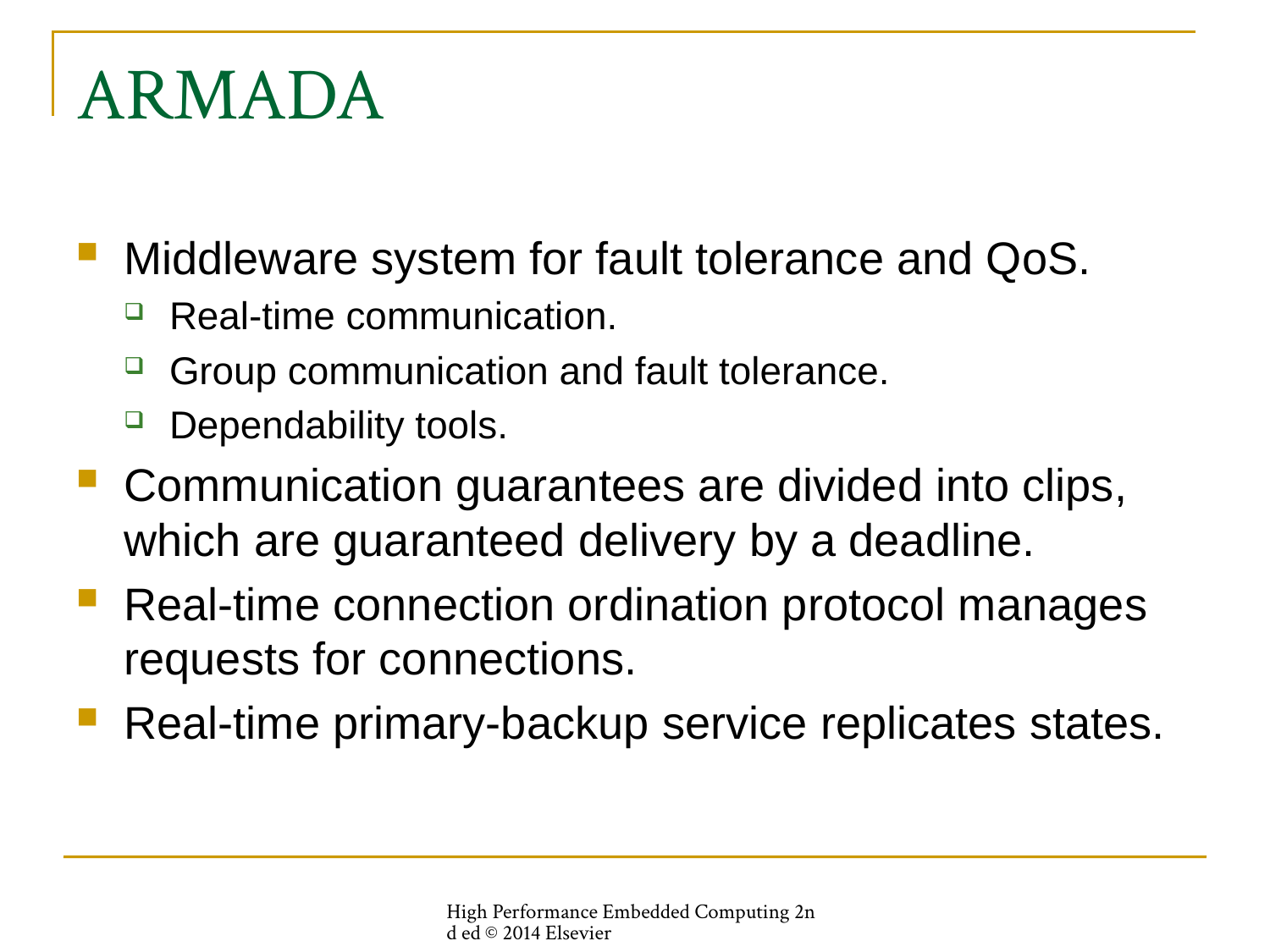

# ARMADA
Middleware system for fault tolerance and QoS.
Real-time communication.
Group communication and fault tolerance.
Dependability tools.
Communication guarantees are divided into clips, which are guaranteed delivery by a deadline.
Real-time connection ordination protocol manages requests for connections.
Real-time primary-backup service replicates states.
High Performance Embedded Computing 2nd ed © 2014 Elsevier